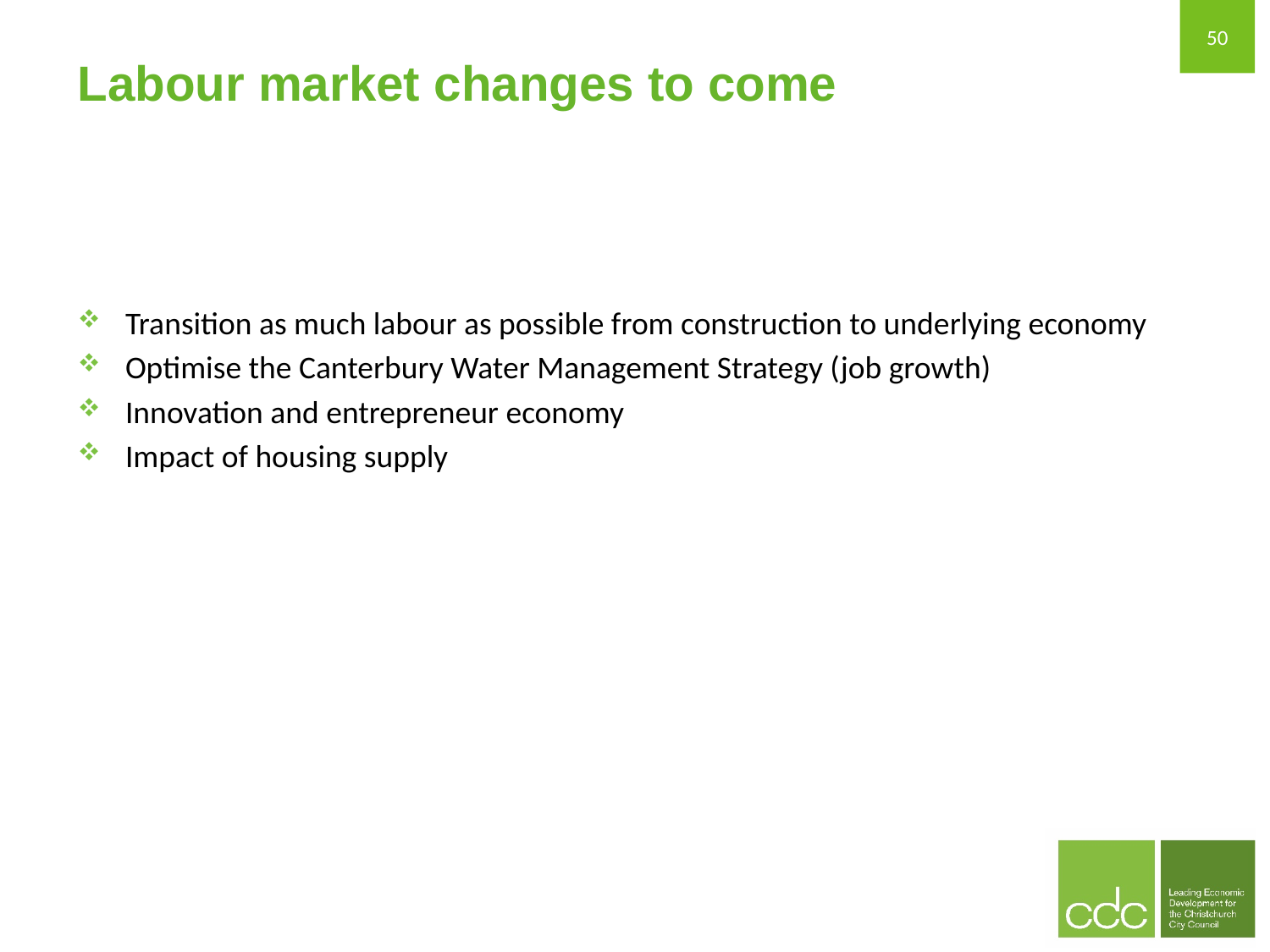

# Labour market changes to come
Transition as much labour as possible from construction to underlying economy
Optimise the Canterbury Water Management Strategy (job growth)
Innovation and entrepreneur economy
Impact of housing supply